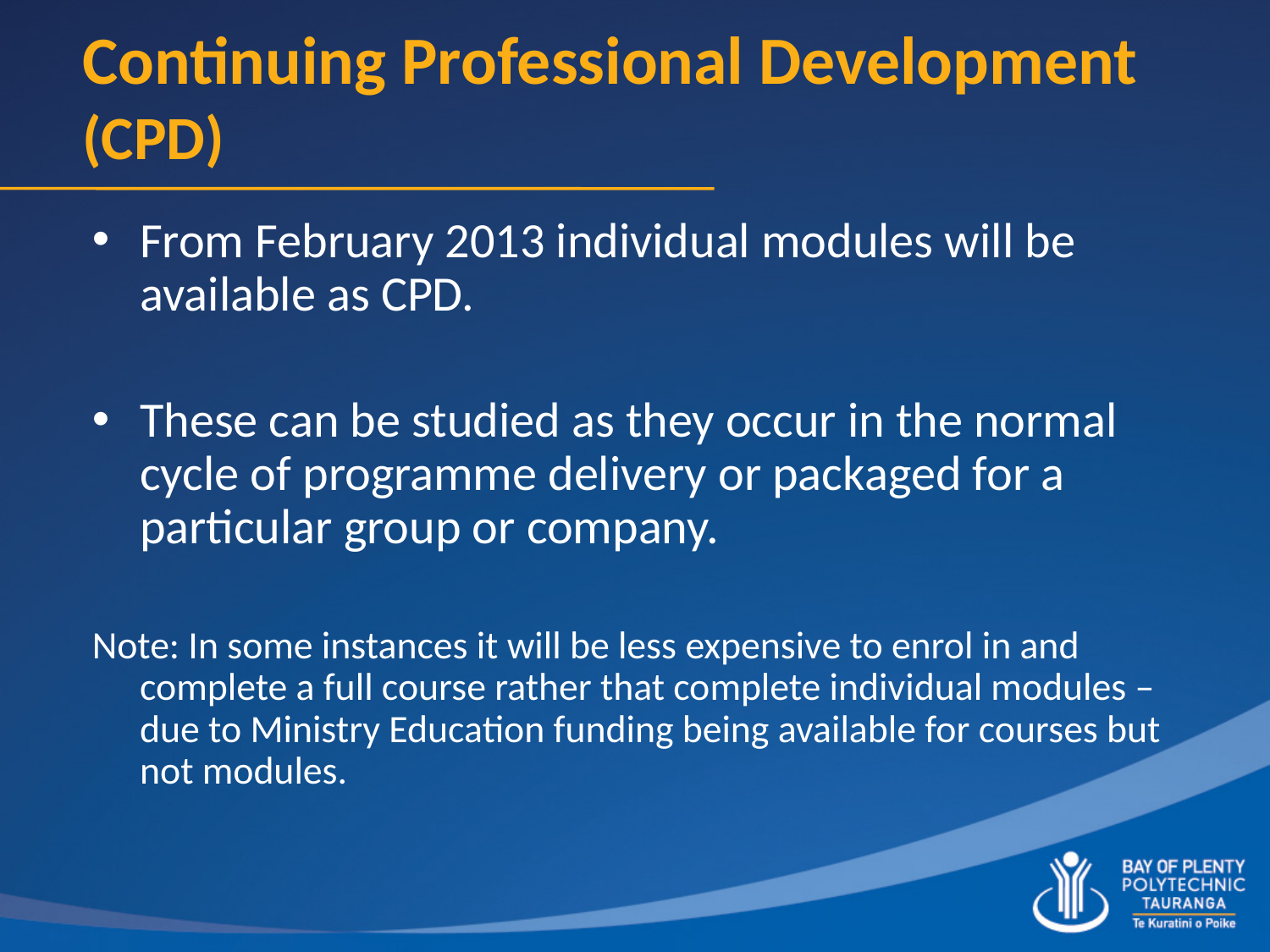

# Continuing Professional Development (CPD)
From February 2013 individual modules will be available as CPD.

These can be studied as they occur in the normal cycle of programme delivery or packaged for a particular group or company.

Note: In some instances it will be less expensive to enrol in and complete a full course rather that complete individual modules – due to Ministry Education funding being available for courses but not modules.